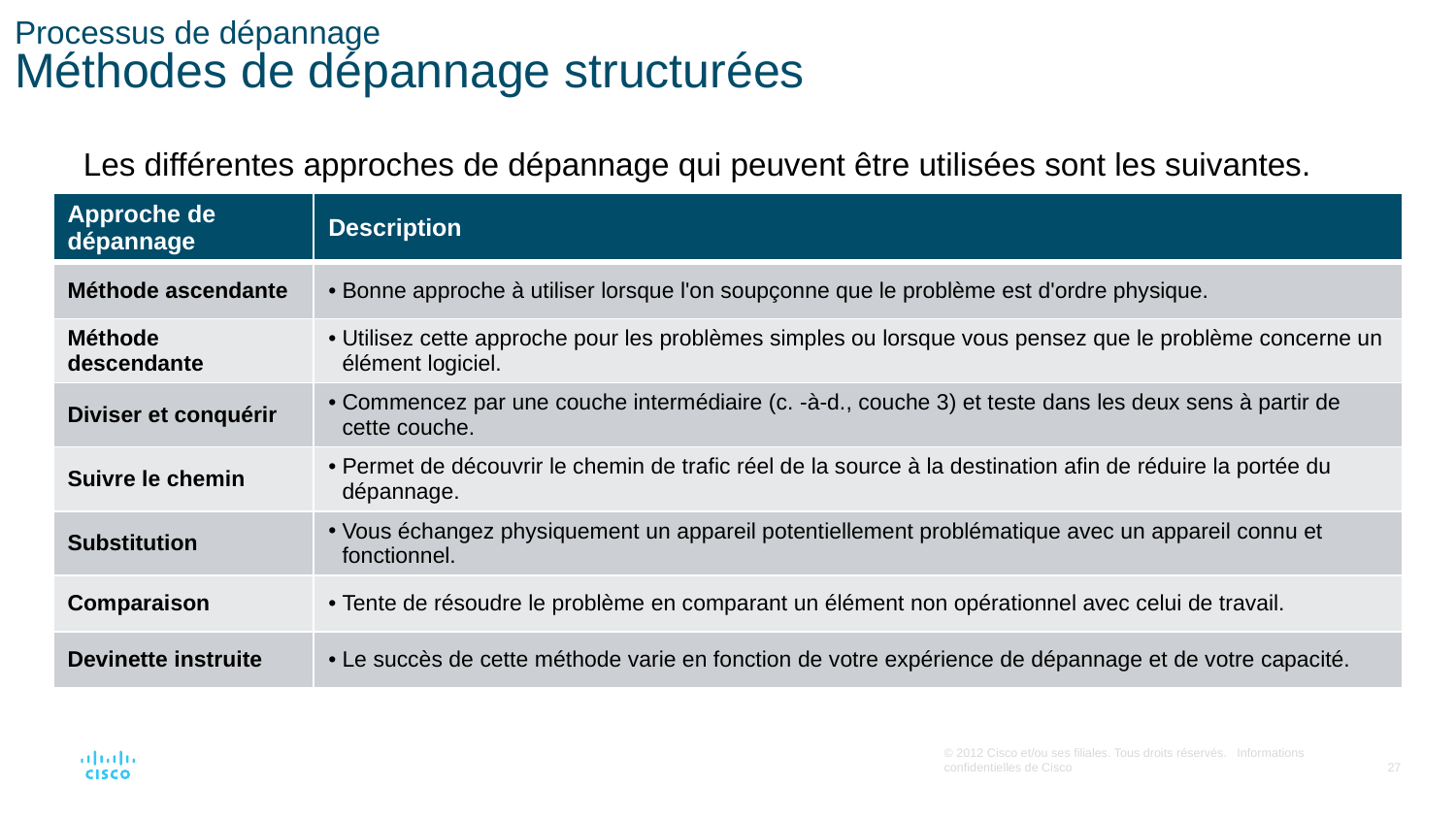

# Processus de dépannage Méthodes de dépannage structurées
Les différentes approches de dépannage qui peuvent être utilisées sont les suivantes.
| Approche de dépannage | Description |
| --- | --- |
| Méthode ascendante | Bonne approche à utiliser lorsque l'on soupçonne que le problème est d'ordre physique. |
| Méthode descendante | Utilisez cette approche pour les problèmes simples ou lorsque vous pensez que le problème concerne un élément logiciel. |
| Diviser et conquérir | Commencez par une couche intermédiaire (c. -à-d., couche 3) et teste dans les deux sens à partir de cette couche. |
| Suivre le chemin | Permet de découvrir le chemin de trafic réel de la source à la destination afin de réduire la portée du dépannage. |
| Substitution | Vous échangez physiquement un appareil potentiellement problématique avec un appareil connu et fonctionnel. |
| Comparaison | Tente de résoudre le problème en comparant un élément non opérationnel avec celui de travail. |
| Devinette instruite | Le succès de cette méthode varie en fonction de votre expérience de dépannage et de votre capacité. |